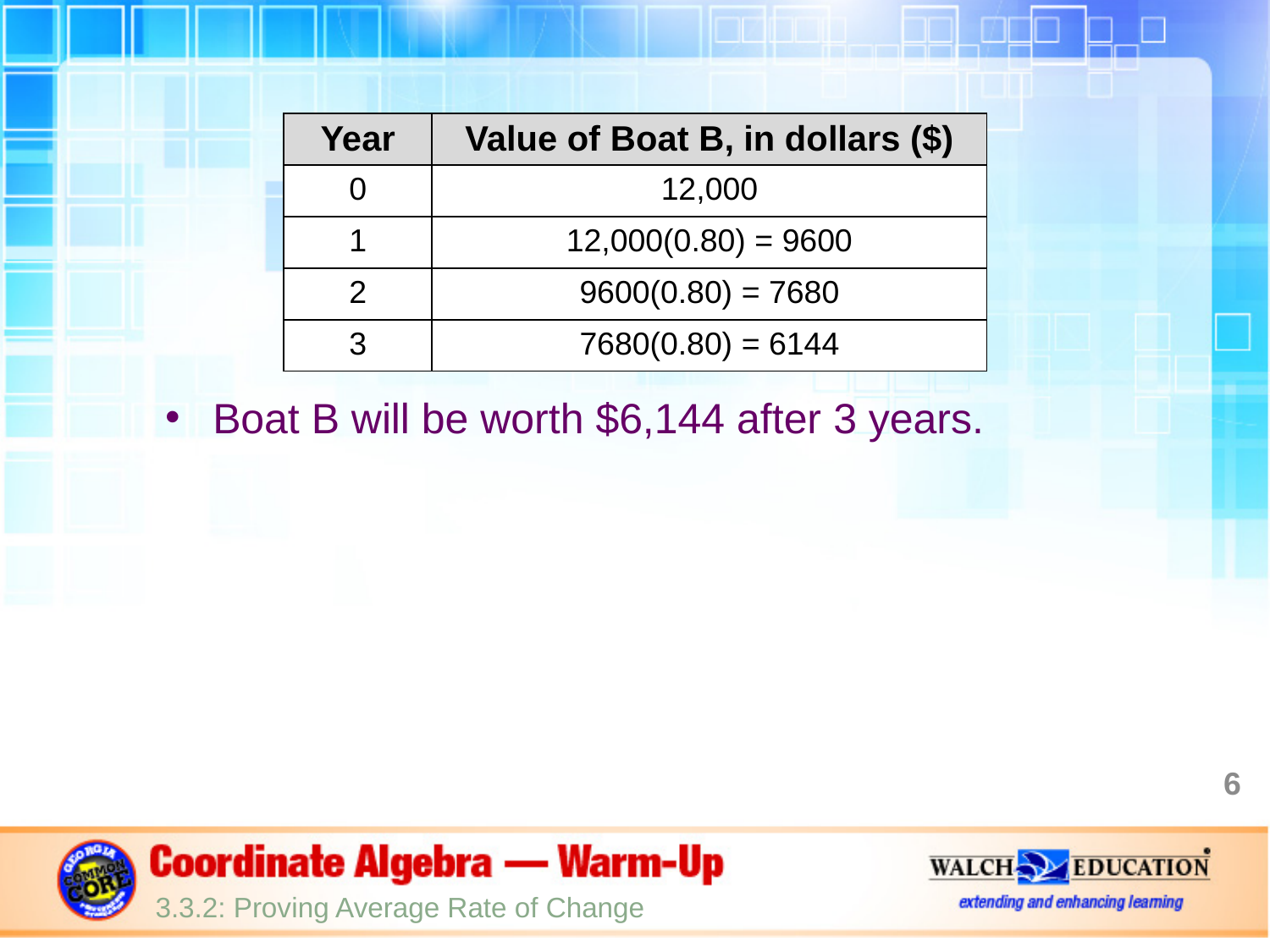

Boat B will be worth $6,144 after 3 years.
| Year | Value of Boat B, in dollars ($) |
| --- | --- |
| 0 | 12,000 |
| 1 | 12,000(0.80) = 9600 |
| 2 | 9600(0.80) = 7680 |
| 3 | 7680(0.80) = 6144 |
6
3.3.2: Proving Average Rate of Change